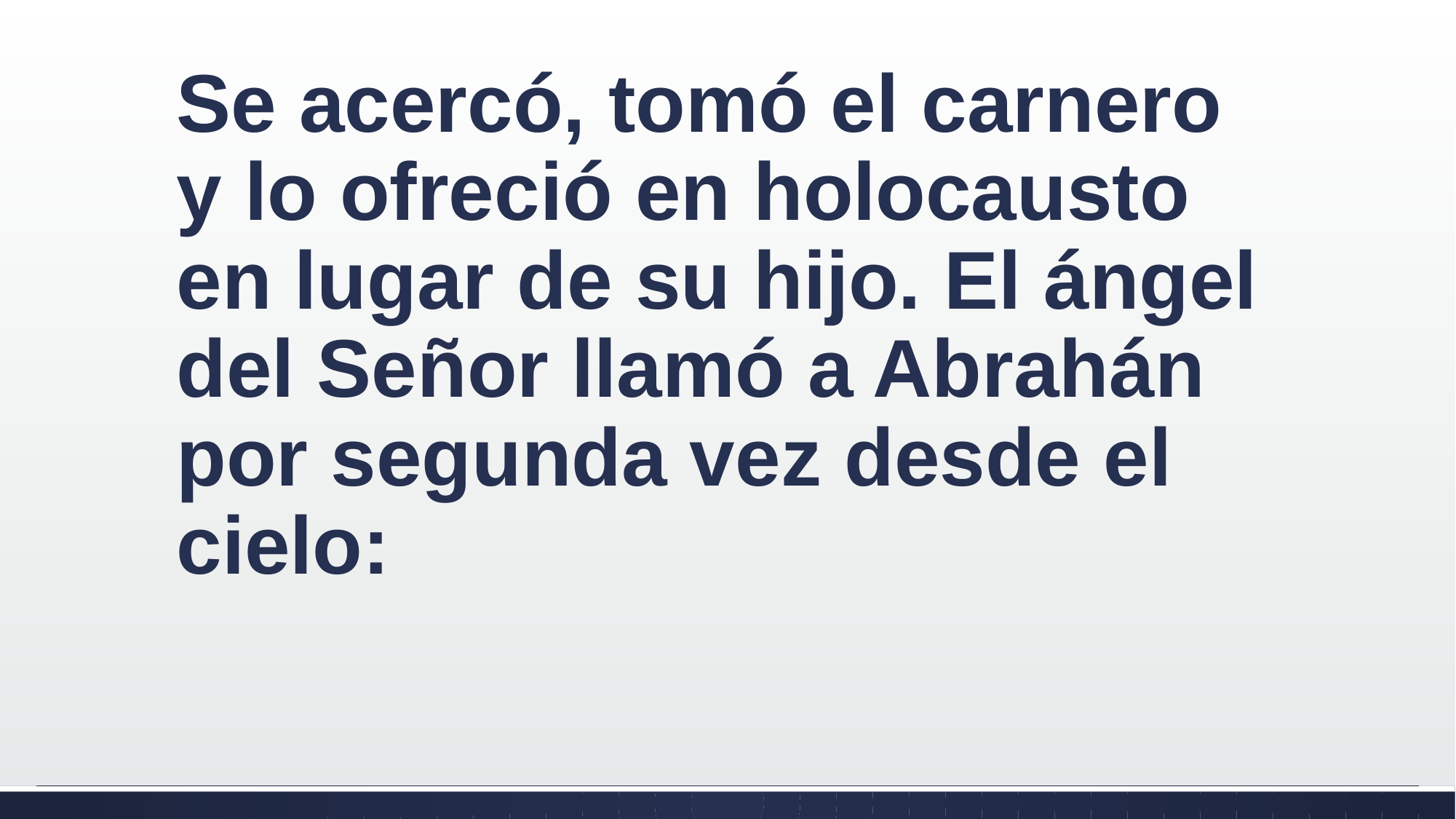

#
Se acercó, tomó el carnero y lo ofreció en holocausto en lugar de su hijo. El ángel del Señor llamó a Abrahán por segunda vez desde el cielo: